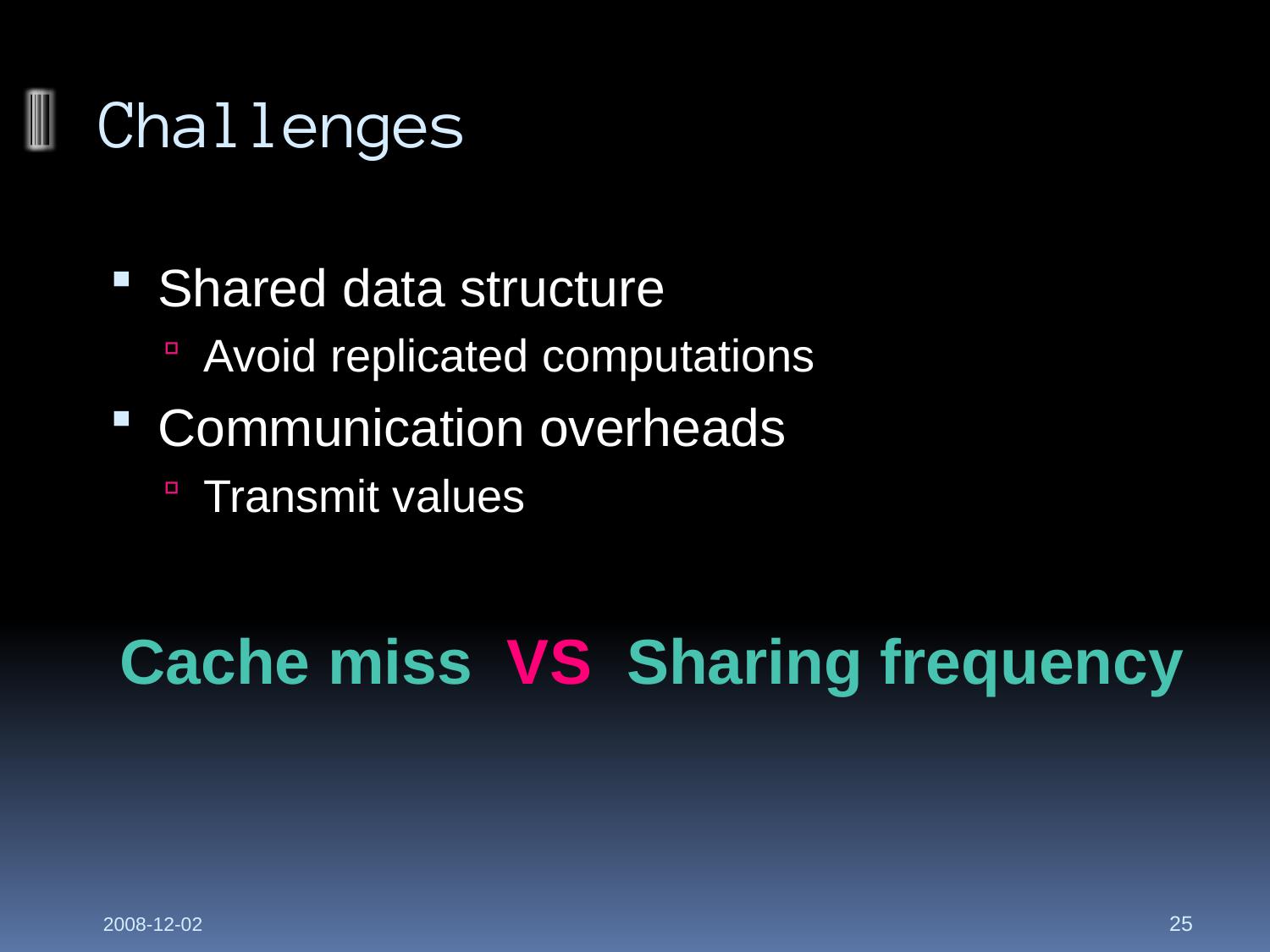

# Challenges
Shared data structure
Avoid replicated computations
Communication overheads
Transmit values

Cache miss
VS
Sharing frequency
2008-12-02
25